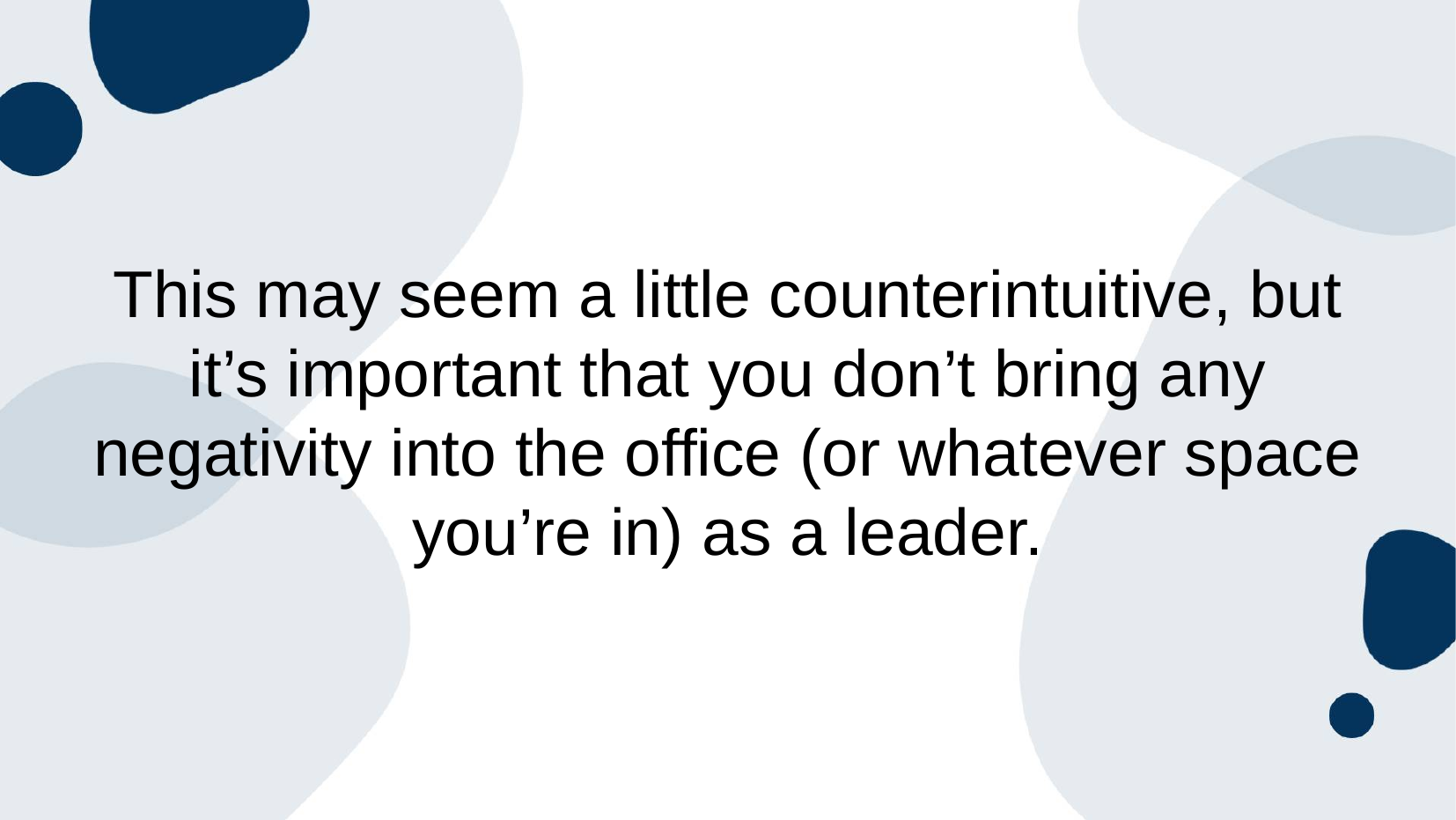

# This may seem a little counterintuitive, but it’s important that you don’t bring any negativity into the office (or whatever space you’re in) as a leader.